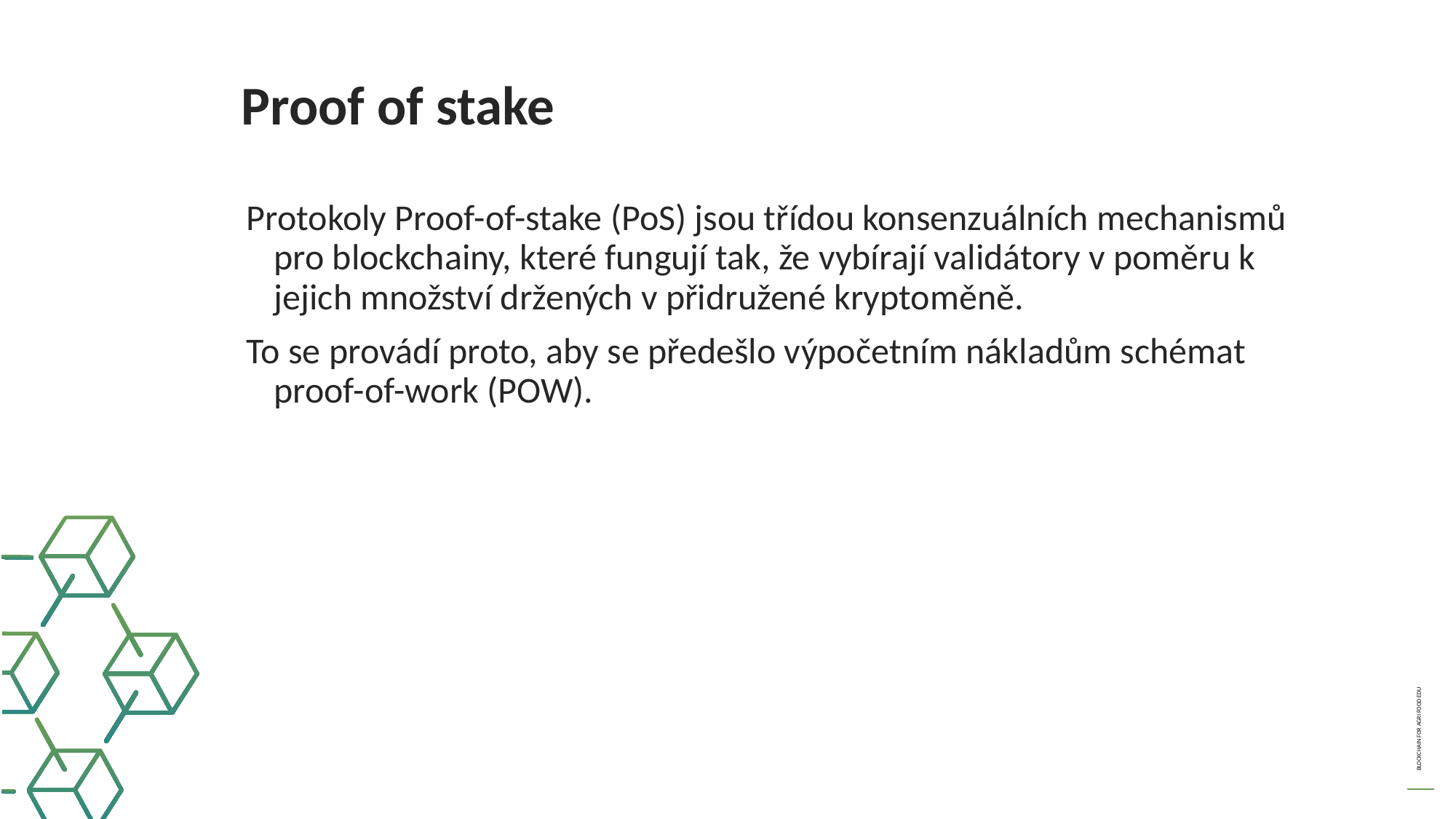

Proof of stake
Protokoly Proof-of-stake (PoS) jsou třídou konsenzuálních mechanismů pro blockchainy, které fungují tak, že vybírají validátory v poměru k jejich množství držených v přidružené kryptoměně.
To se provádí proto, aby se předešlo výpočetním nákladům schémat proof-of-work (POW).